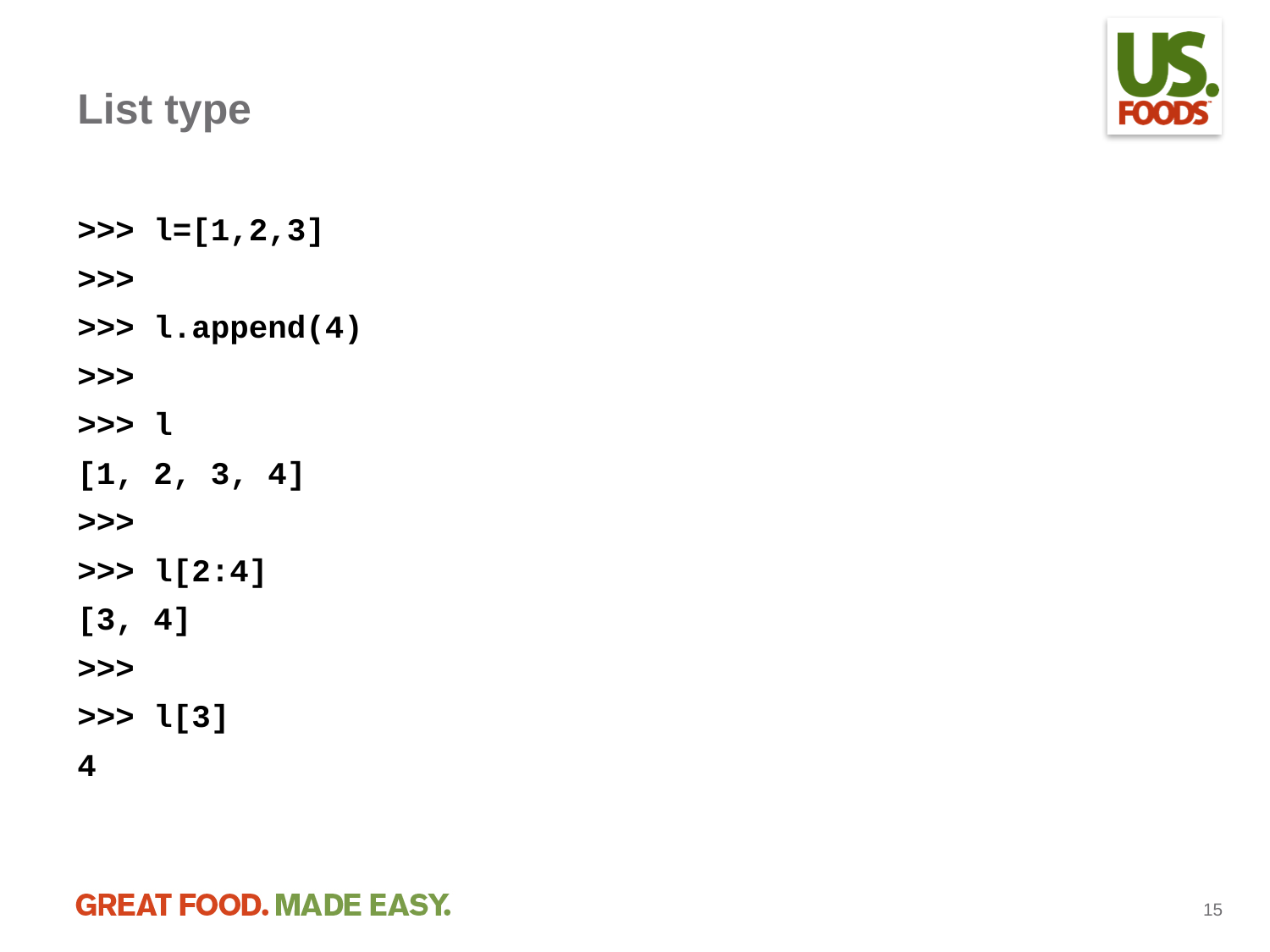

# List type
>>> l=[1,2,3]
>>>
>>> l.append(4)
>>>
>>> l
[1, 2, 3, 4]
>>>
>>> l[2:4]
[3, 4]
>>>
>>> l[3]
4